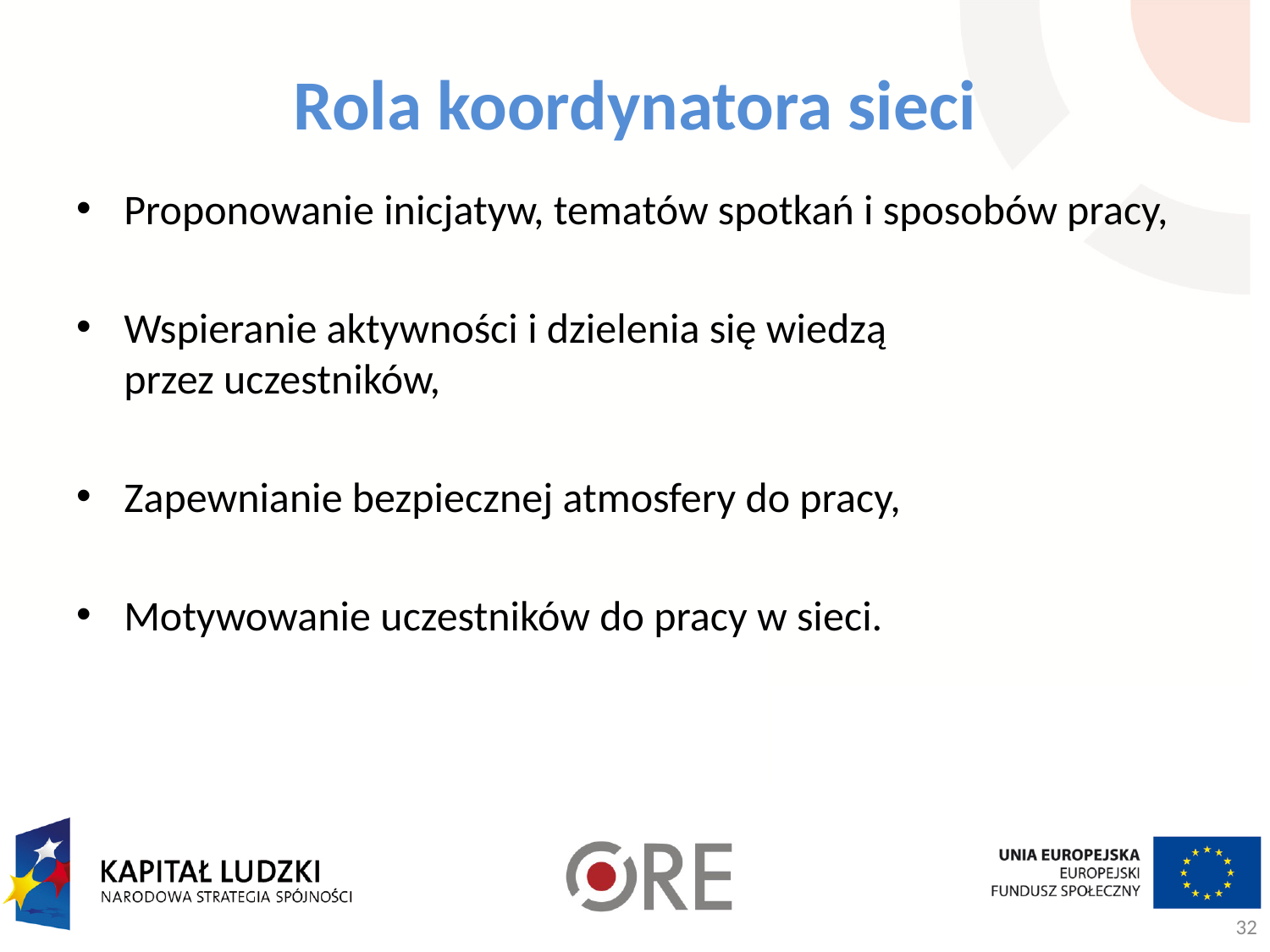

Rola koordynatora sieci
Proponowanie inicjatyw, tematów spotkań i sposobów pracy,

Wspieranie aktywności i dzielenia się wiedzą
przez uczestników,

Zapewnianie bezpiecznej atmosfery do pracy,

Motywowanie uczestników do pracy w sieci.
32